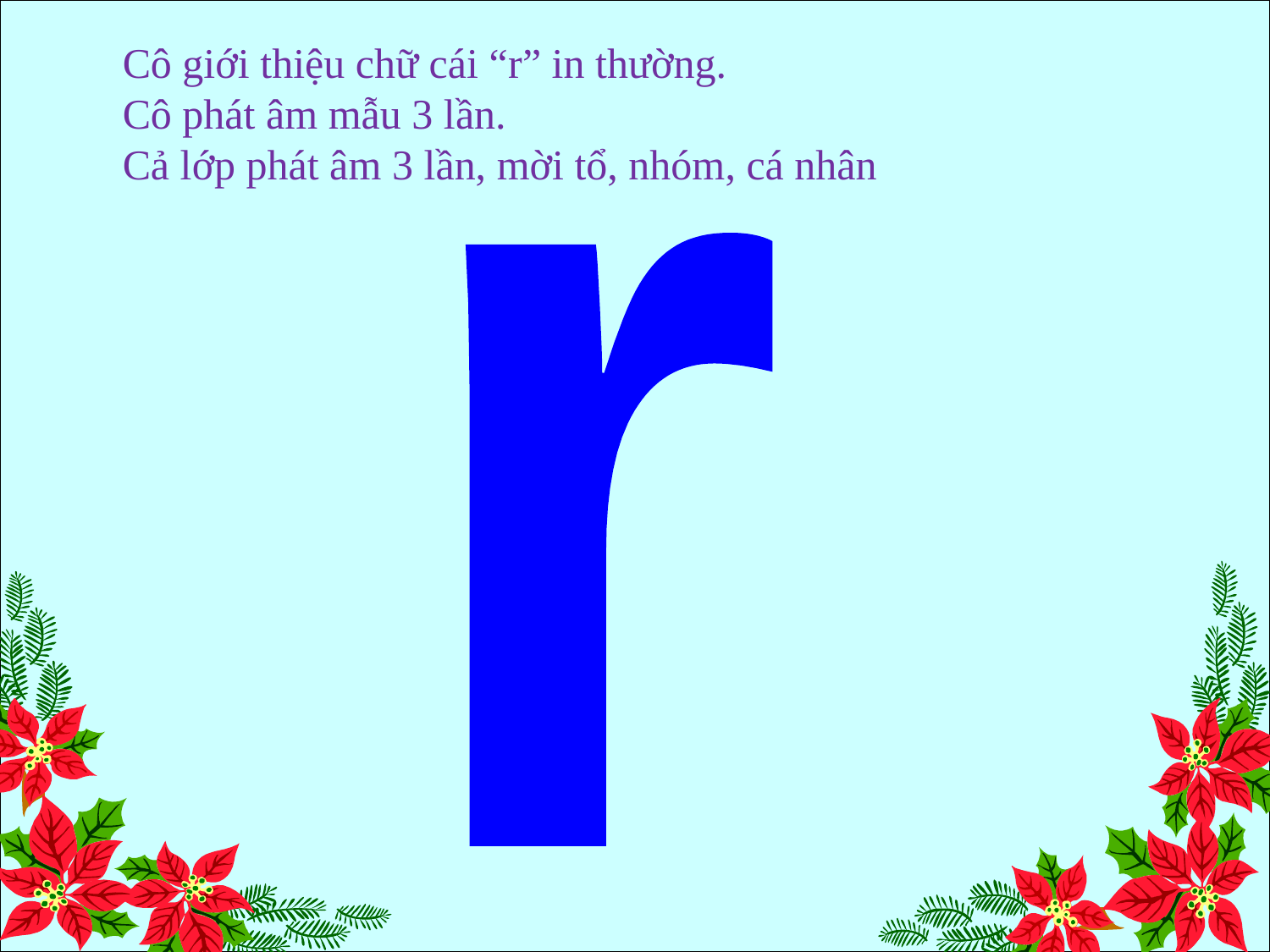

Cô giới thiệu chữ cái “r” in thường.
Cô phát âm mẫu 3 lần.
Cả lớp phát âm 3 lần, mời tổ, nhóm, cá nhân
r